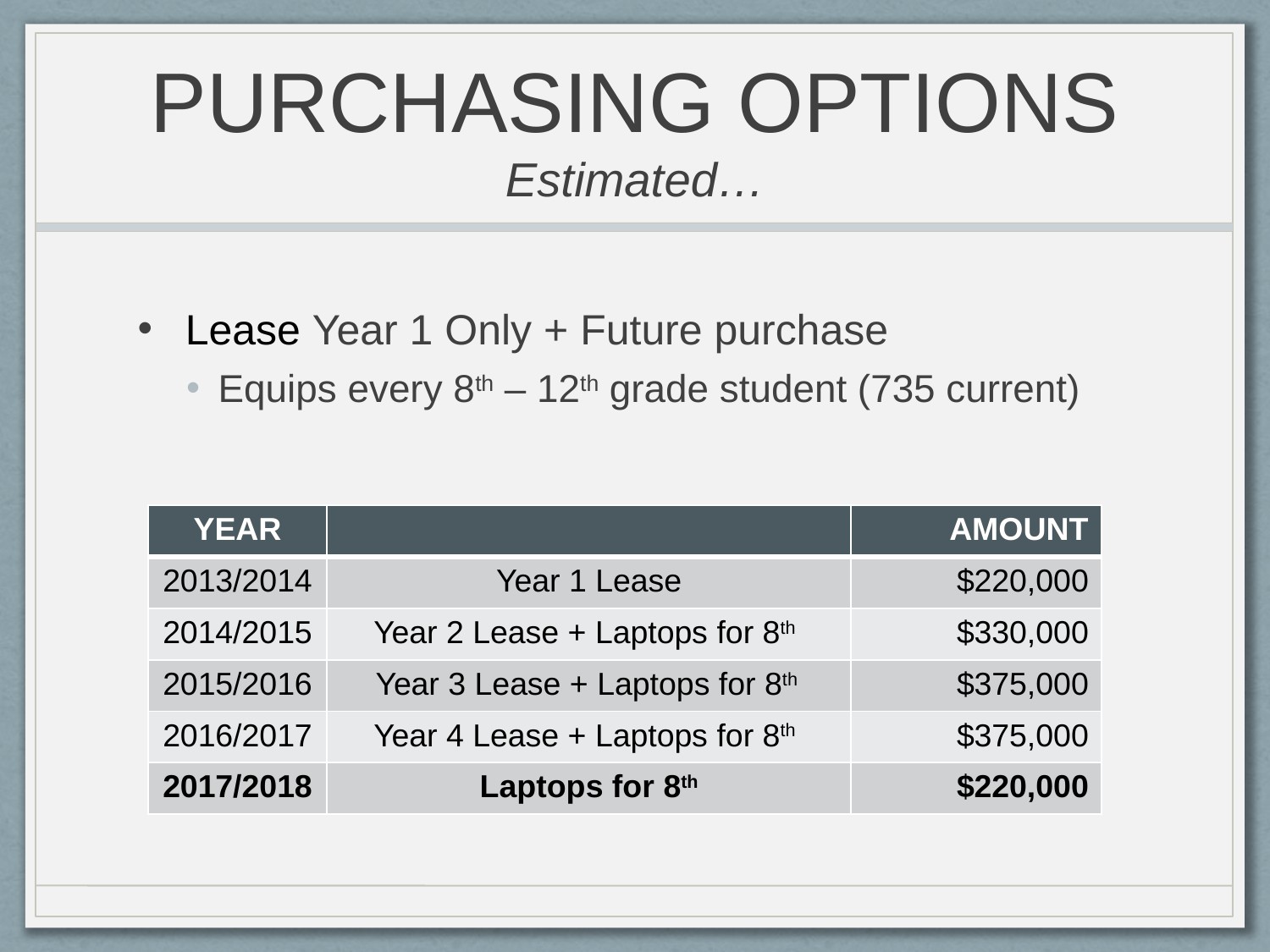

# PURCHASING OPTIONS Estimated…
Lease Year 1 Only + Future purchase
Equips every 8th – 12th grade student (735 current)

| YEAR |  | AMOUNT |
| --- | --- | --- |
| 2013/2014 | Year 1 Lease | $220,000 |
| 2014/2015 | Year 2 Lease + Laptops for 8th | $330,000 |
| 2015/2016 | Year 3 Lease + Laptops for 8th | $375,000 |
| 2016/2017 | Year 4 Lease + Laptops for 8th | $375,000 |
| 2017/2018 | Laptops for 8th | $220,000 |